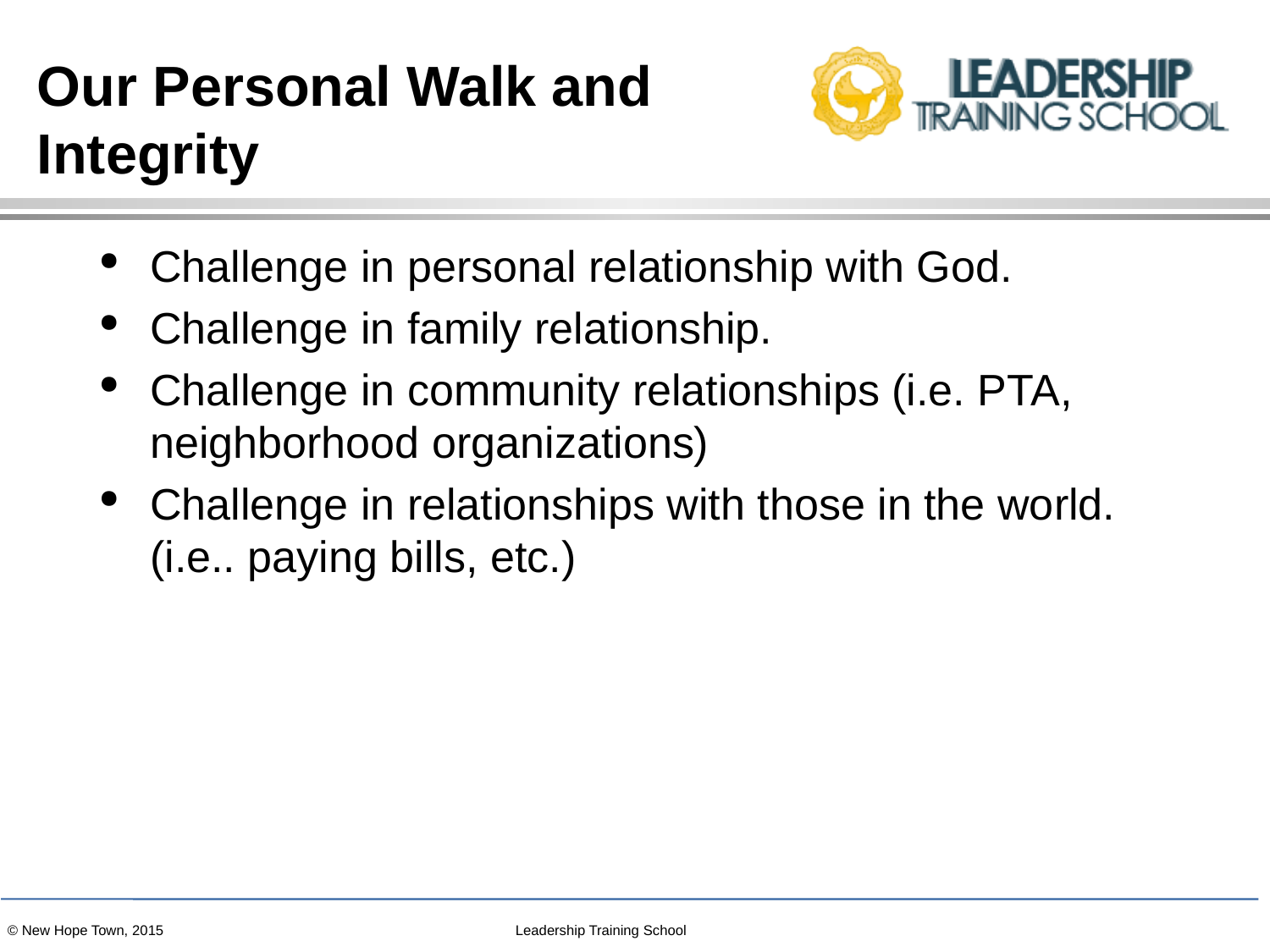

# Our Personal Walk and Integrity
Challenge in personal relationship with God.
Challenge in family relationship.
Challenge in community relationships (i.e. PTA, neighborhood organizations)
Challenge in relationships with those in the world. (i.e.. paying bills, etc.)
15